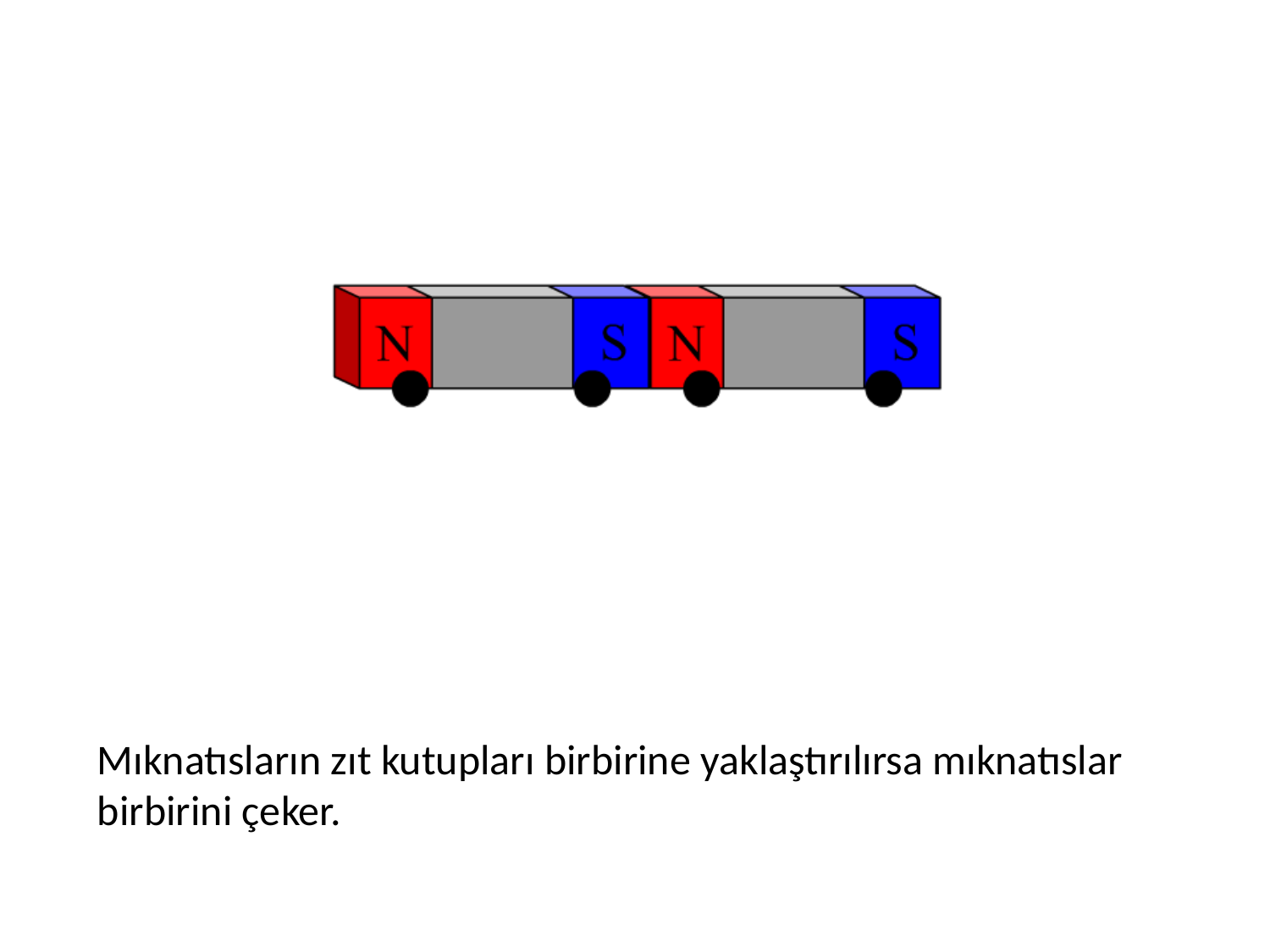

Mıknatısların zıt kutupları birbirine yaklaştırılırsa mıknatıslar birbirini çeker.